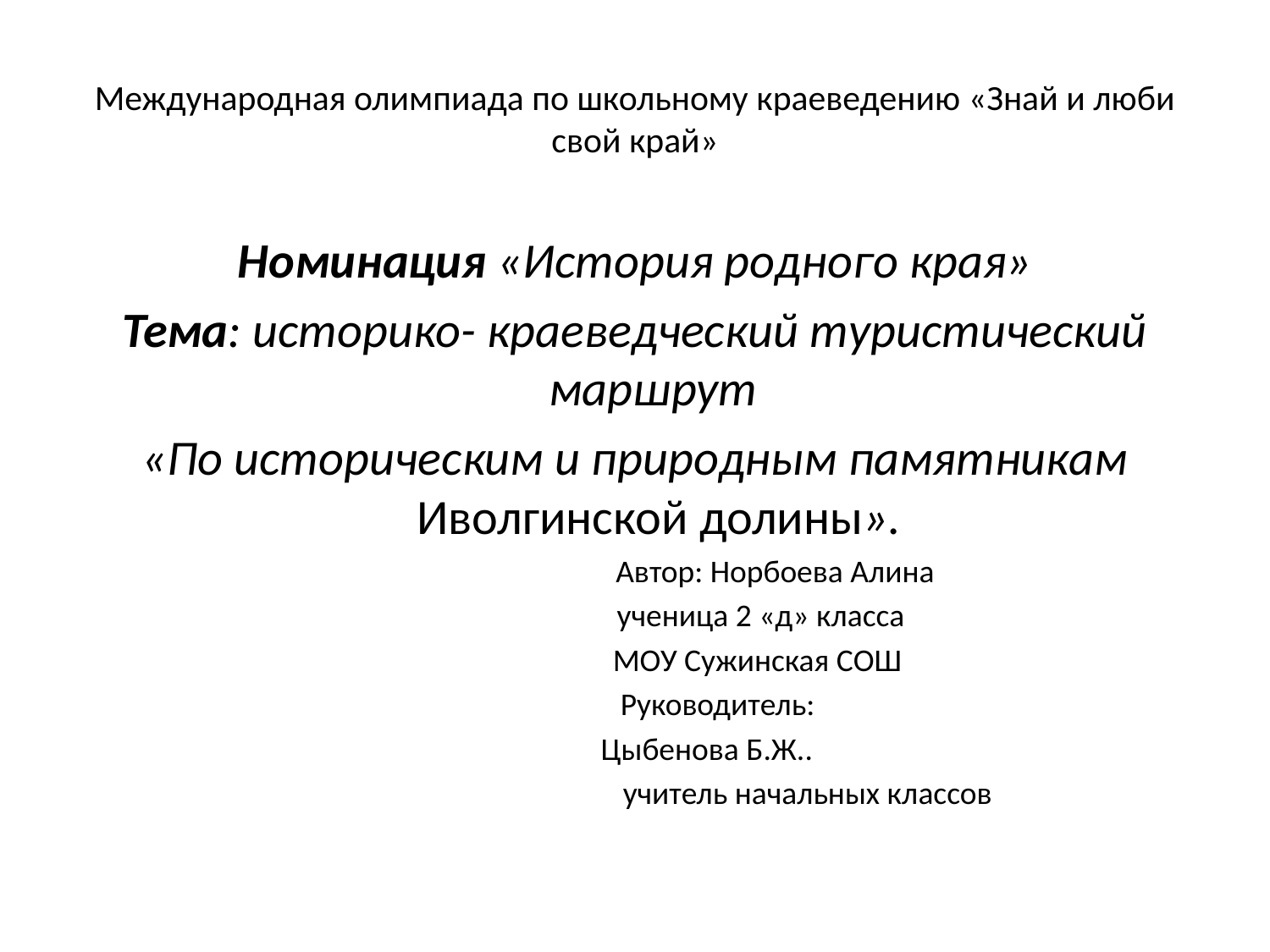

# Международная олимпиада по школьному краеведению «Знай и люби свой край»
Номинация «История родного края»
Тема: историко- краеведческий туристический маршрут
«По историческим и природным памятникам Иволгинской долины».
                                       Автор: Норбоева Алина
                                   ученица 2 «д» класса
                                  МОУ Сужинская СОШ
                       Руководитель:
                    Цыбенова Б.Ж..
                                                учитель начальных классов